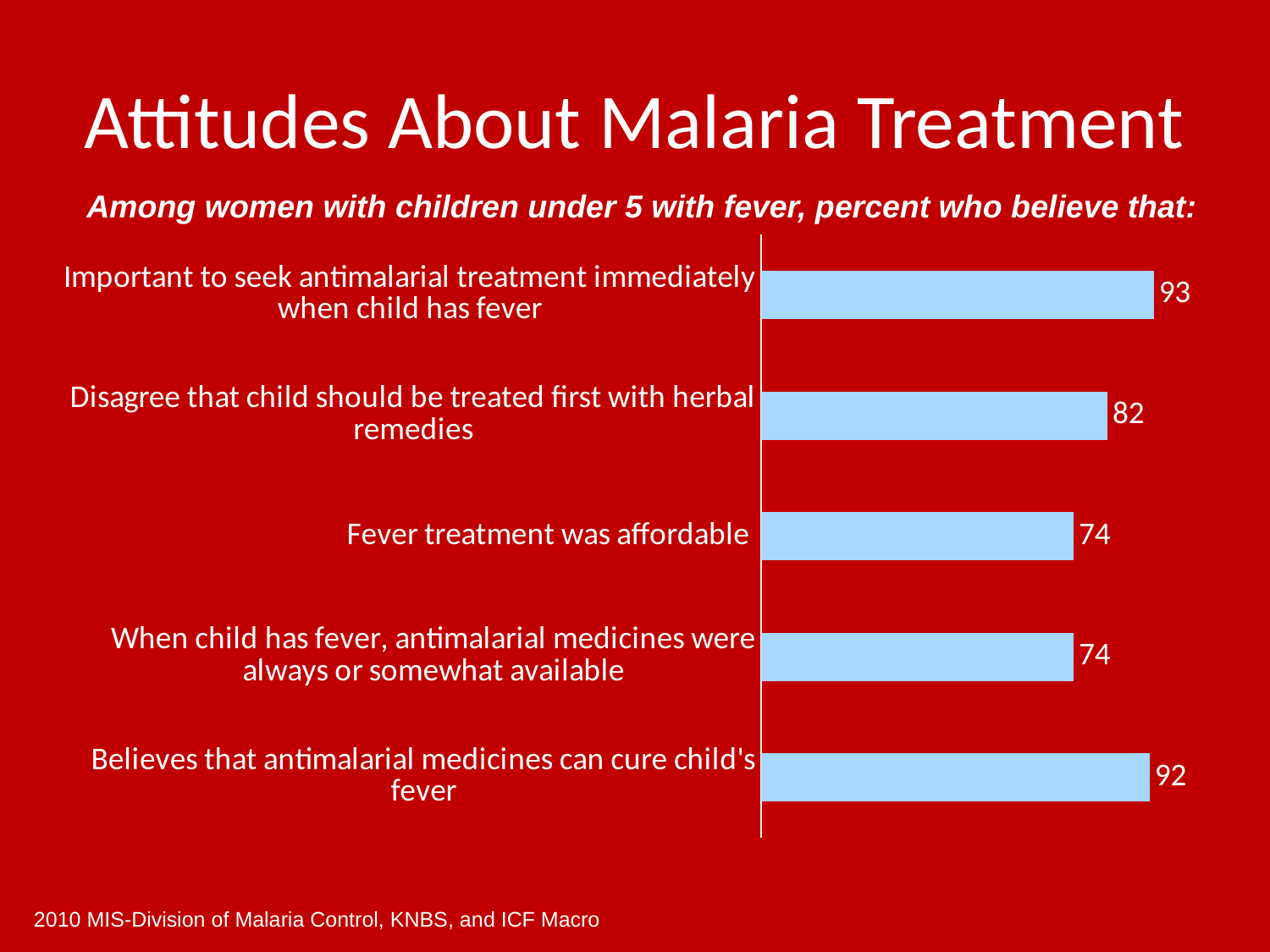

# Attitudes About Malaria Treatment
Among women with children under 5 with fever, percent who believe that:

### Chart

| Category | Series 1 |
|---|---|
| Believes that antimalarial medicines can cure child's fever | 92.0 |
| When child has fever, antimalarial medicines were always or somewhat available | 74.0 |
| Fever treatment was affordable  | 74.0 |
| Disagree that child should be treated first with herbal remedies | 82.0 |
| Important to seek antimalarial treatment immediately when child has fever | 93.0 |
2010 MIS-Division of Malaria Control, KNBS, and ICF Macro